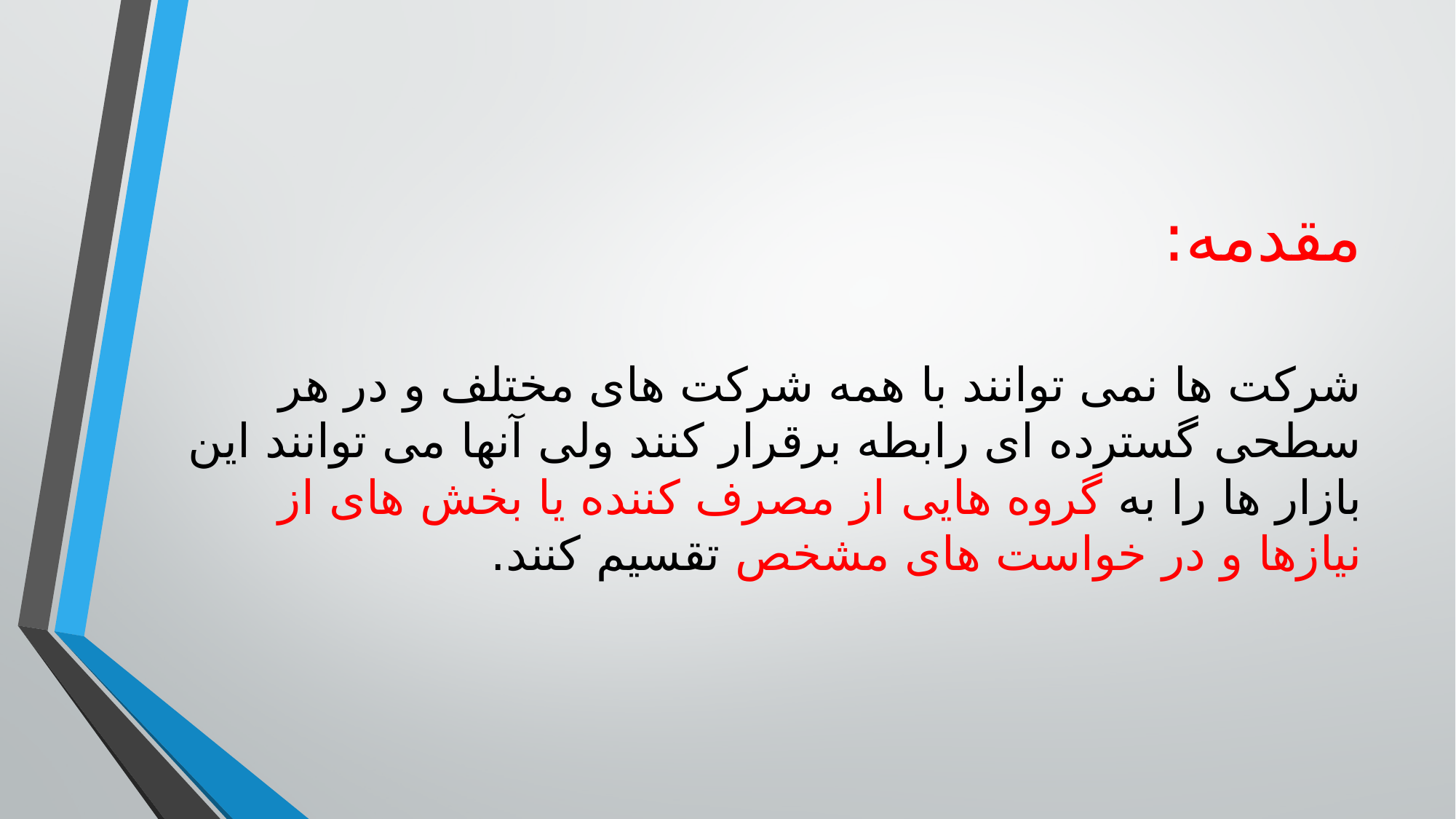

# مقدمه: شرکت ها نمی توانند با همه شرکت های مختلف و در هر سطحی گسترده ای رابطه برقرار کنند ولی آنها می توانند این بازار ها را به گروه هایی از مصرف کننده یا بخش های از نیازها و در خواست های مشخص تقسیم کنند.